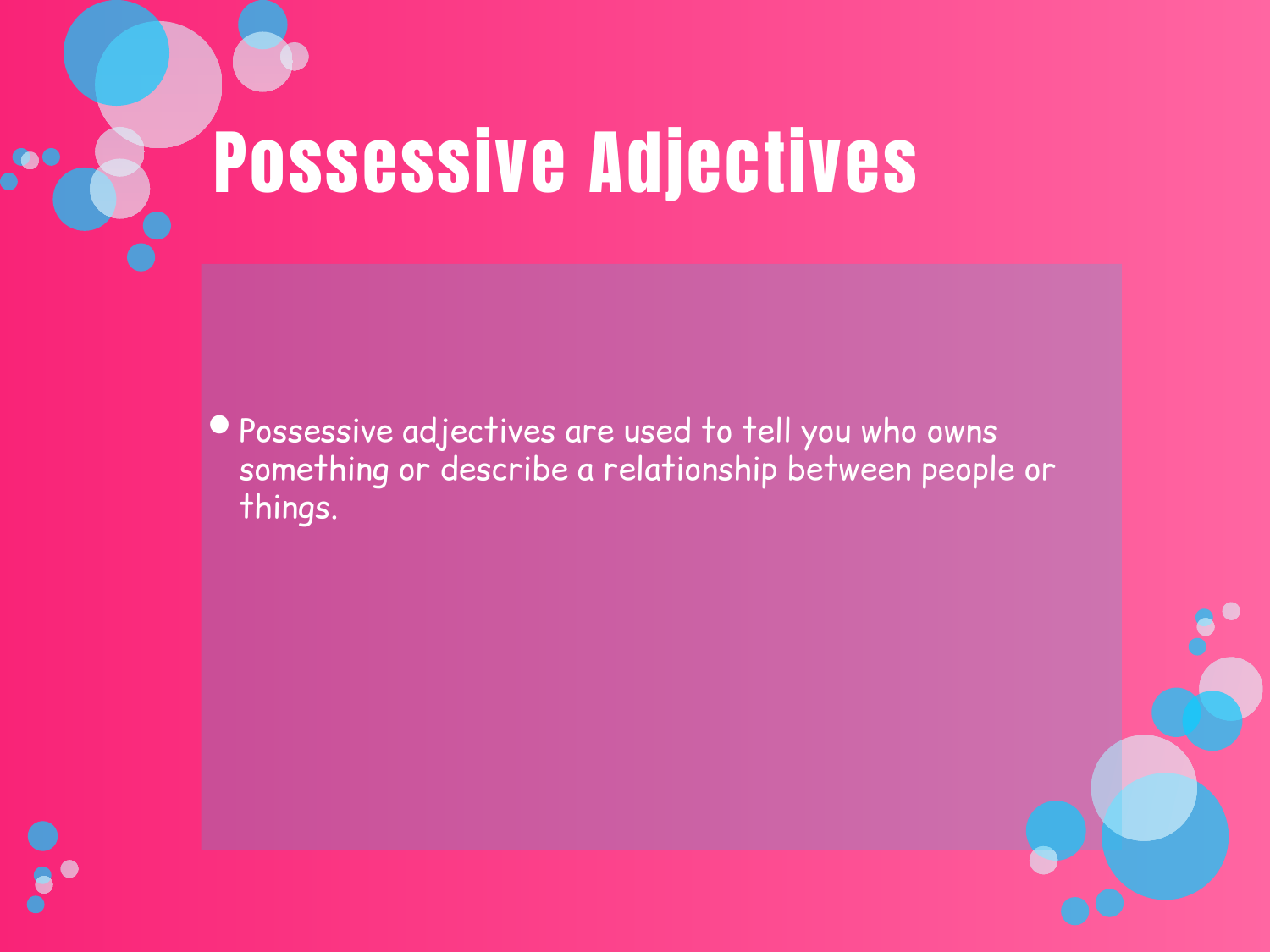

# Possessive Adjectives

Possessive adjectives are used to tell you who owns something or describe a relationship between people or things.